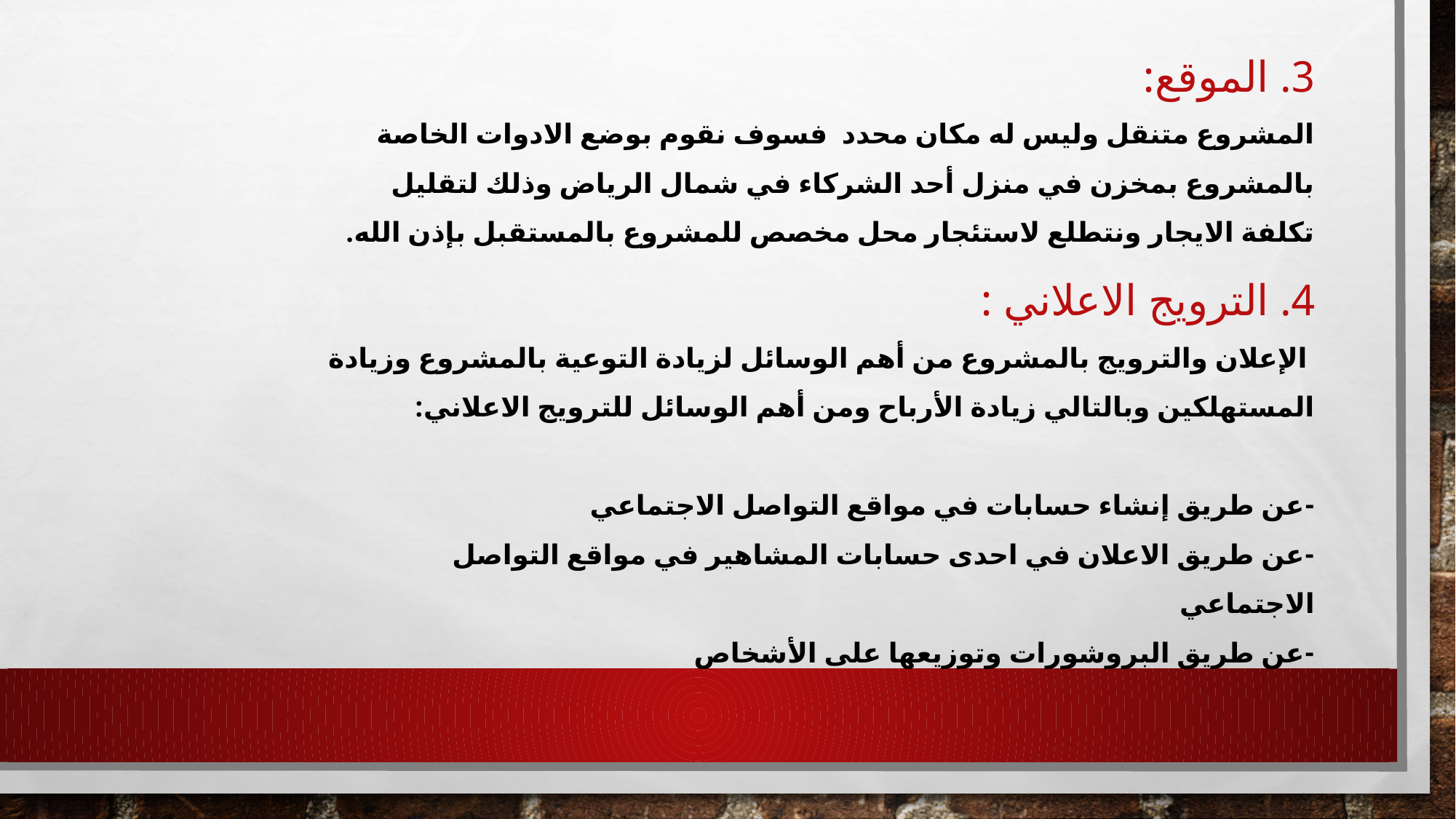

3. الموقع:
المشروع متنقل وليس له مكان محدد  فسوف نقوم بوضع الادوات الخاصة بالمشروع بمخزن في منزل أحد الشركاء في شمال الرياض وذلك لتقليل تكلفة الايجار ونتطلع لاستئجار محل مخصص للمشروع بالمستقبل بإذن الله.
4. الترويج الاعلاني :
 الإعلان والترويج بالمشروع من أهم الوسائل لزيادة التوعية بالمشروع وزيادة المستهلكين وبالتالي زيادة الأرباح ومن أهم الوسائل للترويج الاعلاني:

-عن طريق إنشاء حسابات في مواقع التواصل الاجتماعي
-عن طريق الاعلان في احدى حسابات المشاهير في مواقع التواصل الاجتماعي
-عن طريق البروشورات وتوزيعها على الأشخاص